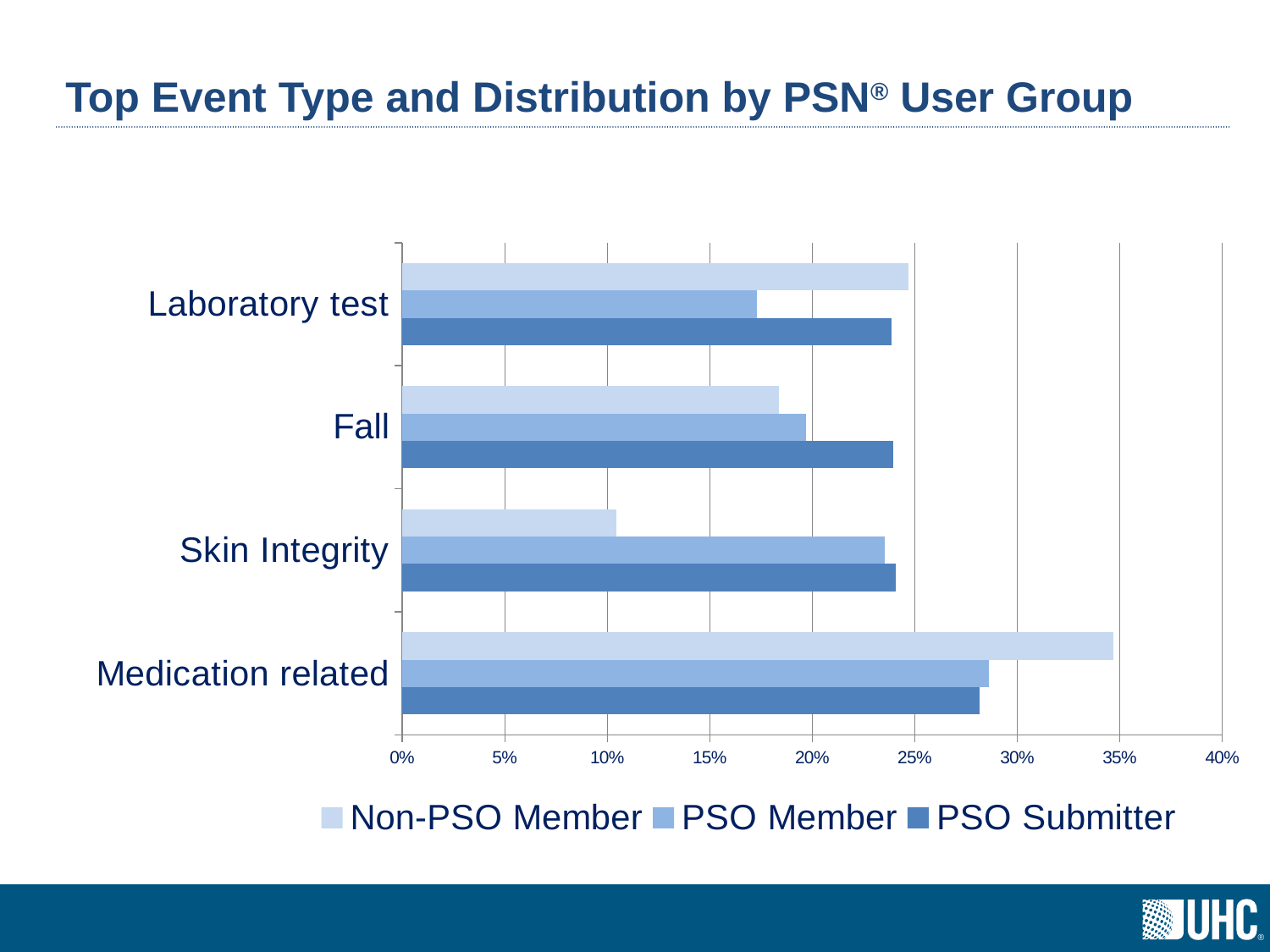

# Top Event Type and Distribution by PSN® User Group

### Chart

| Category | PSO Submitter | PSO Member | Non-PSO Member |
|---|---|---|---|
| Medication related | 0.2815863824223039 | 0.2860771282224953 | 0.34670000738010637 |
| Skin Integrity | 0.240584210894997 | 0.23514371587012728 | 0.10431128418182846 |
| Fall | 0.2393466738272585 | 0.19707911780891504 | 0.1839165787565824 |
| Laboratory test | 0.23848273285544286 | 0.17310248486644503 | 0.2469166351926872 |